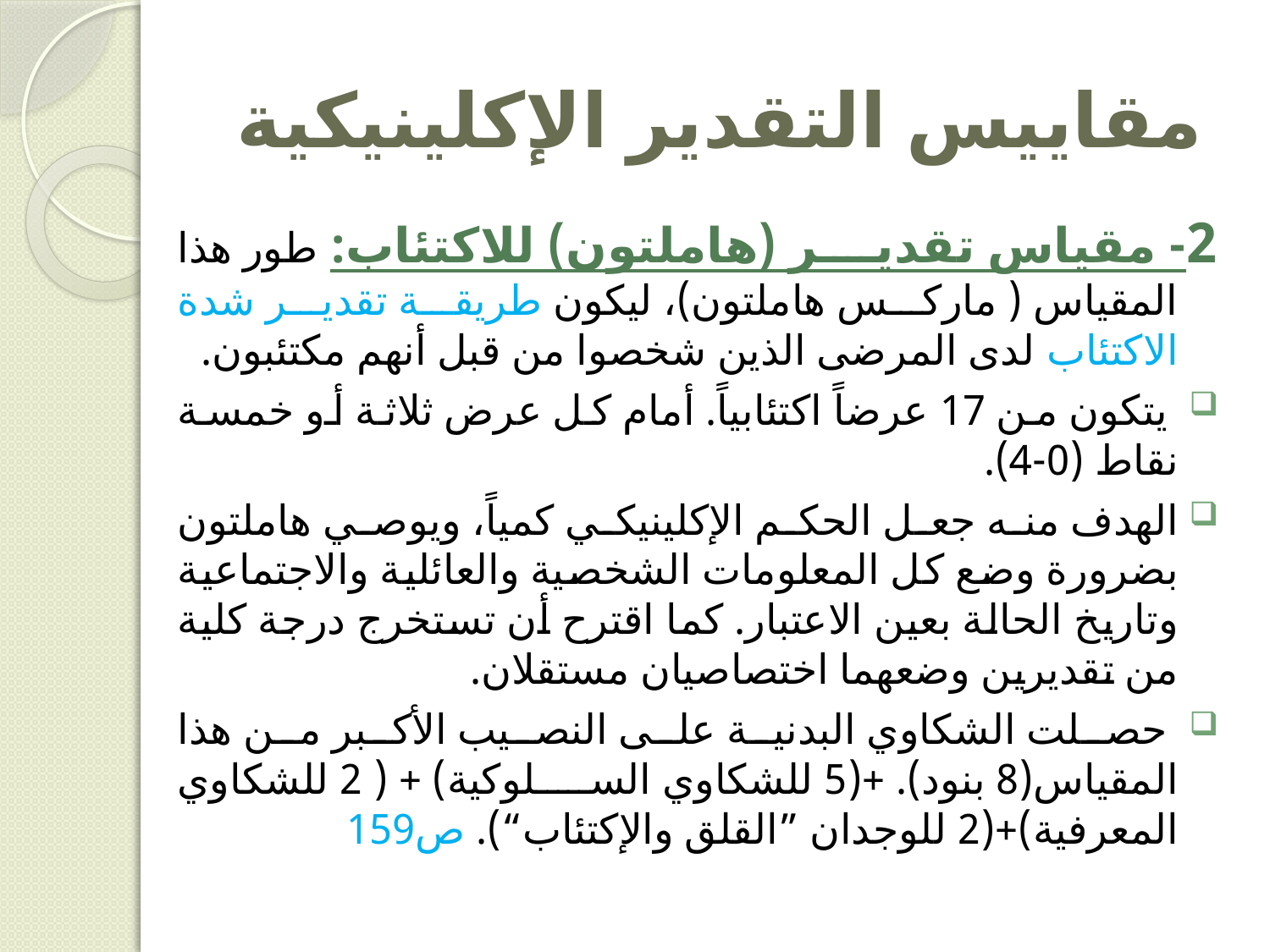

# مقاييس التقدير الإكلينيكية
2- مقياس تقدير (هاملتون) للاكتئاب: طور هذا المقياس ( ماركس هاملتون)، ليكون طريقة تقدير شدة الاكتئاب لدى المرضى الذين شخصوا من قبل أنهم مكتئبون.
 يتكون من 17 عرضاً اكتئابياً. أمام كل عرض ثلاثة أو خمسة نقاط (0-4).
الهدف منه جعل الحكم الإكلينيكي كمياً، ويوصي هاملتون بضرورة وضع كل المعلومات الشخصية والعائلية والاجتماعية وتاريخ الحالة بعين الاعتبار. كما اقترح أن تستخرج درجة كلية من تقديرين وضعهما اختصاصيان مستقلان.
 حصلت الشكاوي البدنية على النصيب الأكبر من هذا المقياس(8 بنود). +(5 للشكاوي السلوكية) + ( 2 للشكاوي المعرفية)+(2 للوجدان ”القلق والإكتئاب“). ص159